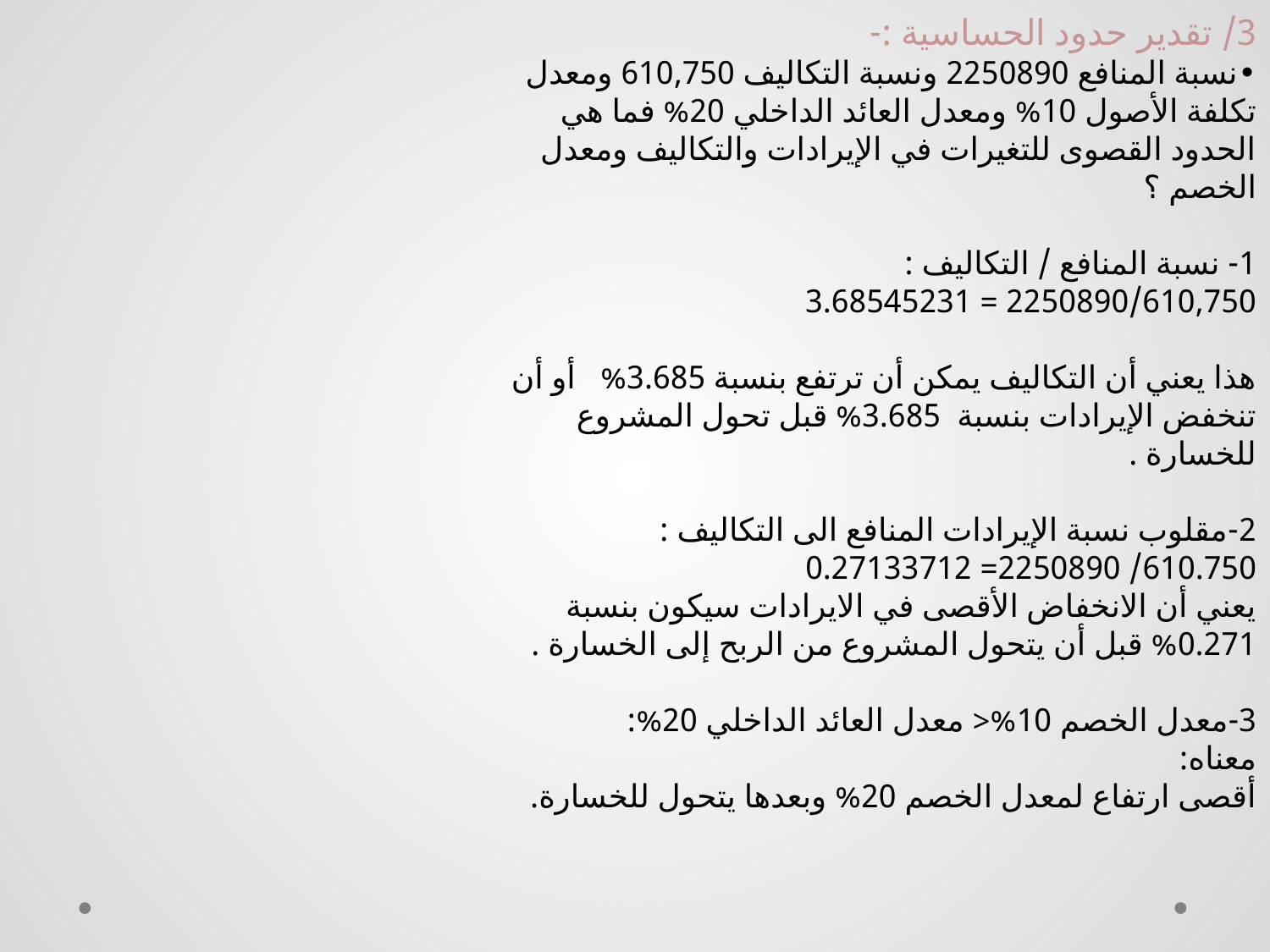

3/ تقدير حدود الحساسية :-
•	نسبة المنافع 2250890 ونسبة التكاليف 610,750 ومعدل تكلفة الأصول 10% ومعدل العائد الداخلي 20% فما هي الحدود القصوى للتغيرات في الإيرادات والتكاليف ومعدل الخصم ؟

1- نسبة المنافع / التكاليف :
2250890/610,750 = 3.68545231

هذا يعني أن التكاليف يمكن أن ترتفع بنسبة 3.685%   أو أن تنخفض الإيرادات بنسبة  3.685% قبل تحول المشروع للخسارة .

2-مقلوب نسبة الإيرادات المنافع الى التكاليف :
610.750/ 2250890= 0.27133712
يعني أن الانخفاض الأقصى في الايرادات سيكون بنسبة 0.271% قبل أن يتحول المشروع من الربح إلى الخسارة .

3-معدل الخصم 10%< معدل العائد الداخلي 20%:
معناه:
أقصى ارتفاع لمعدل الخصم 20% وبعدها يتحول للخسارة.